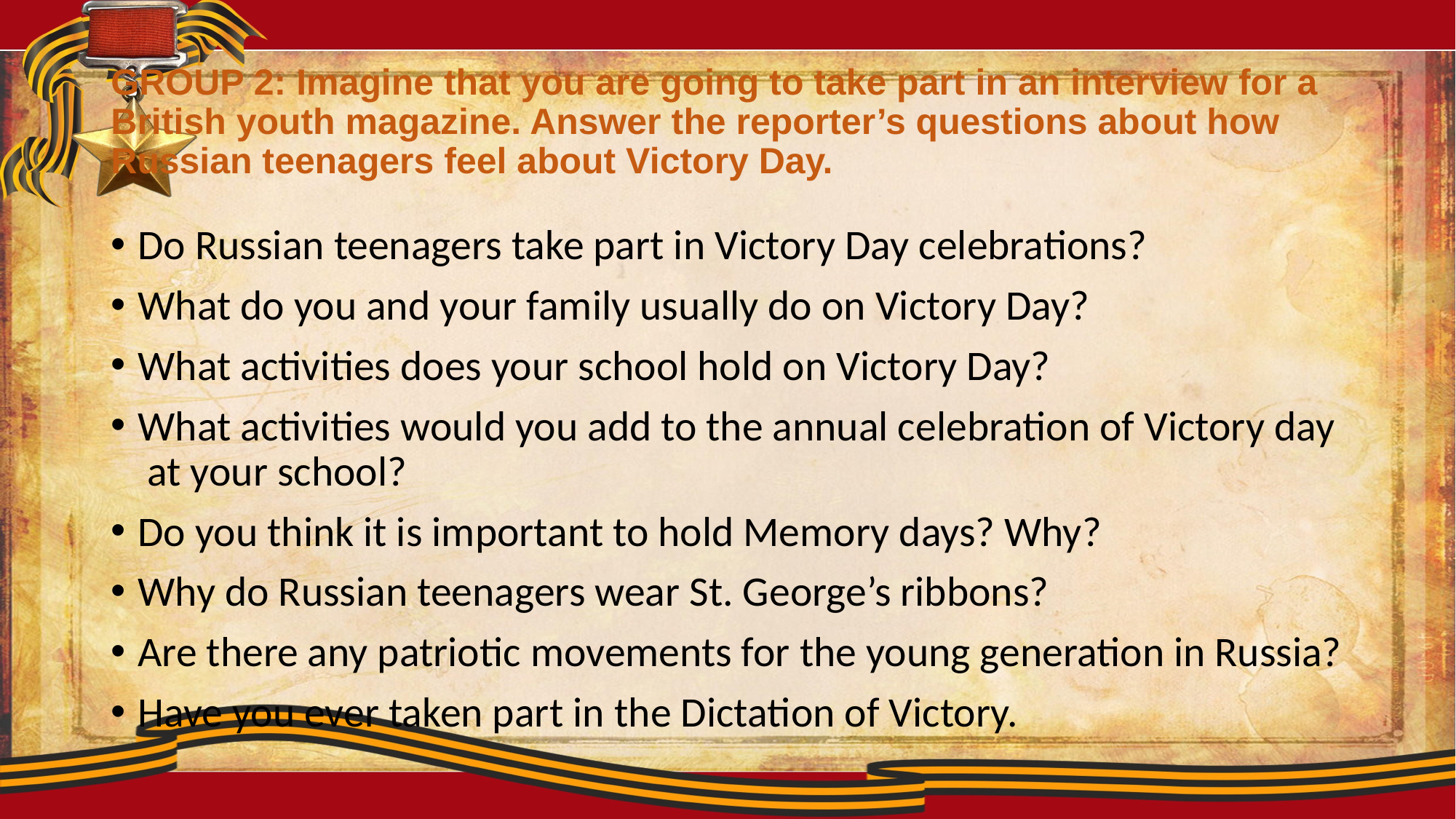

# GROUP 2: Imagine that you are going to take part in an interview for a British youth magazine. Answer the reporter’s questions about how Russian teenagers feel about Victory Day.
Do Russian teenagers take part in Victory Day celebrations?
What do you and your family usually do on Victory Day?
What activities does your school hold on Victory Day?
What activities would you add to the annual celebration of Victory day  at your school?
Do you think it is important to hold Memory days? Why?
Why do Russian teenagers wear St. George’s ribbons?
Are there any patriotic movements for the young generation in Russia?
Have you ever taken part in the Dictation of Victory.